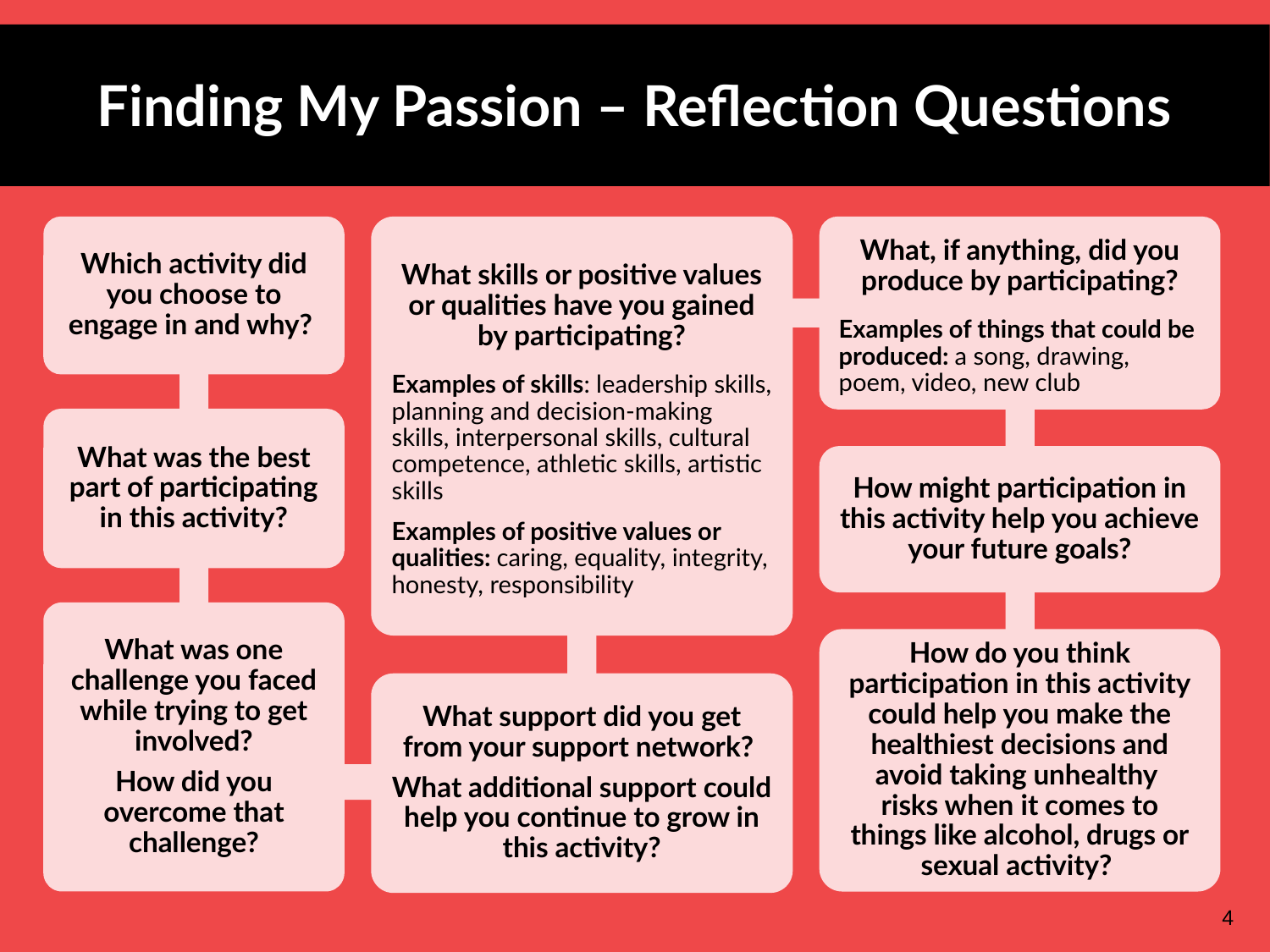

# Finding My Passion – Reflection Questions
Which activity did you choose to engage in and why?

What skills or positive values or qualities have you gained by participating?
Examples of skills: leadership skills, planning and decision-making skills, interpersonal skills, cultural competence, athletic skills, artistic skills
Examples of positive values or qualities: caring, equality, integrity, honesty, responsibility
What, if anything, did you produce by participating?
Examples of things that could be produced: a song, drawing, poem, video, new club

What was the best part of participating in this activity?
How might participation in this activity help you achieve your future goals?
What was one challenge you faced while trying to get involved?
How did you overcome that challenge?

How do you think participation in this activity could help you make the healthiest decisions and avoid taking unhealthy
risks when it comes to things like alcohol, drugs or sexual activity?
What support did you get from your support network?
What additional support could help you continue to grow in this activity?

4